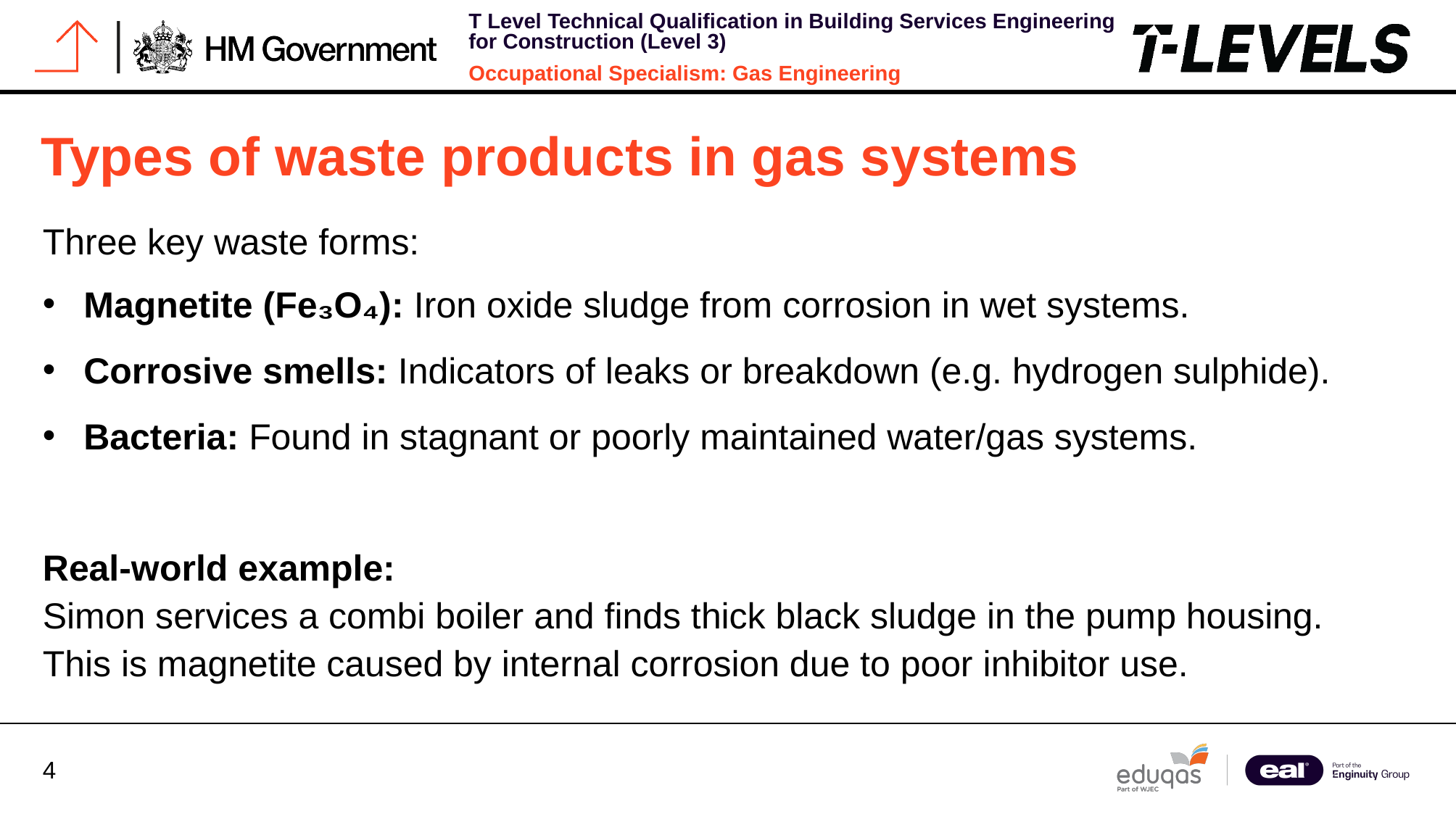

# Types of waste products in gas systems
Three key waste forms:
Magnetite (Fe₃O₄): Iron oxide sludge from corrosion in wet systems.
Corrosive smells: Indicators of leaks or breakdown (e.g. hydrogen sulphide).
Bacteria: Found in stagnant or poorly maintained water/gas systems.

Real-world example:
Simon services a combi boiler and finds thick black sludge in the pump housing. This is magnetite caused by internal corrosion due to poor inhibitor use.